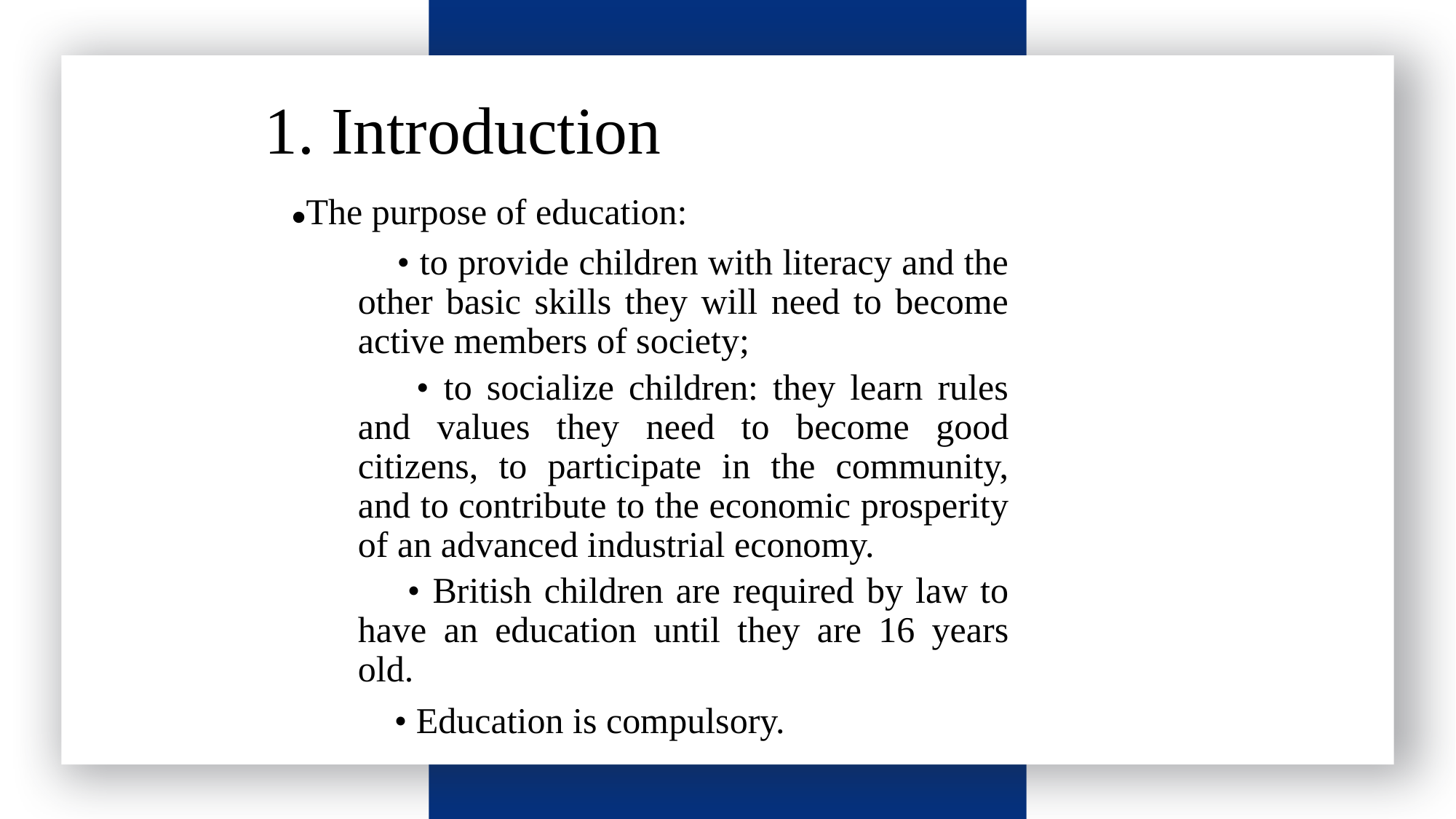

1. Introduction
●The purpose of education:
    • to provide children with literacy and the other basic skills they will need to become active members of society;
    • to socialize children: they learn rules and values they need to become good citizens, to participate in the community, and to contribute to the economic prosperity of an advanced industrial economy.
    • British children are required by law to have an education until they are 16 years old.
    • Education is compulsory.